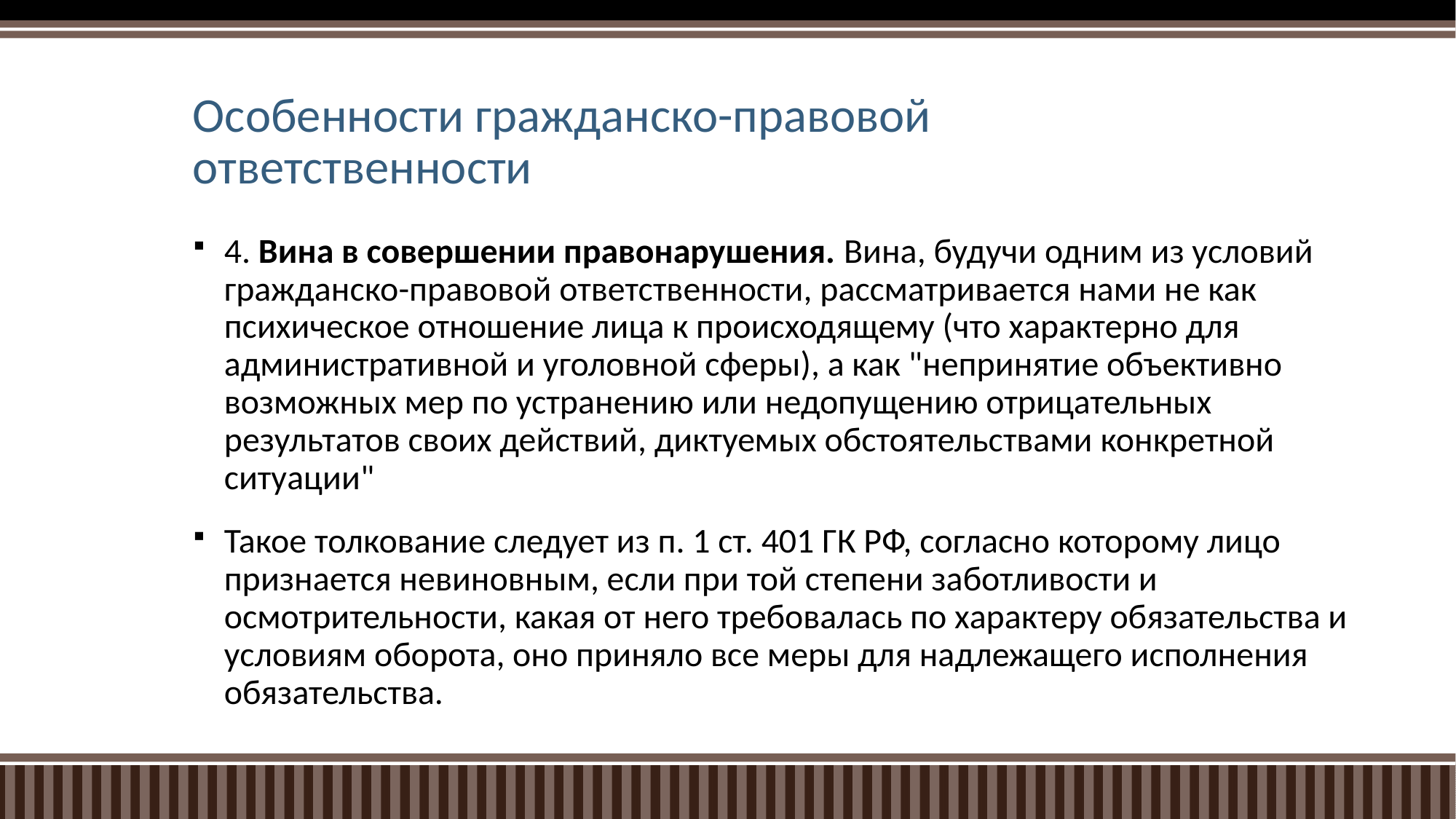

# Особенности гражданско-правовой ответственности
4. Вина в совершении правонарушения. Вина, будучи одним из условий гражданско-правовой ответственности, рассматривается нами не как психическое отношение лица к происходящему (что характерно для административной и уголовной сферы), а как "непринятие объективно возможных мер по устранению или недопущению отрицательных результатов своих действий, диктуемых обстоятельствами конкретной ситуации"
Такое толкование следует из п. 1 ст. 401 ГК РФ, согласно которому лицо признается невиновным, если при той степени заботливости и осмотрительности, какая от него требовалась по характеру обязательства и условиям оборота, оно приняло все меры для надлежащего исполнения обязательства.